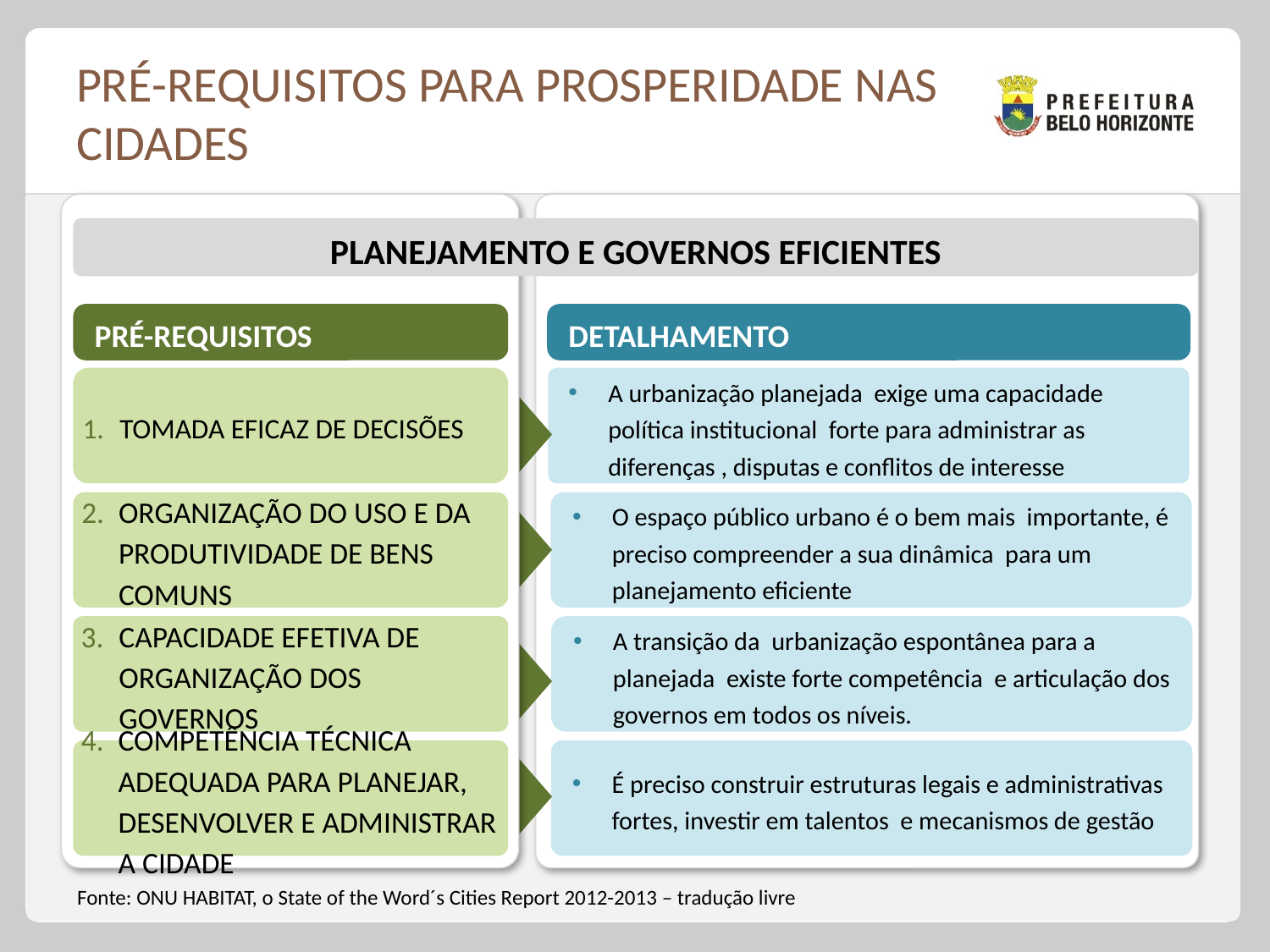

# Pré-requisitos para prosperidade nas cidades

Planejamento e Governos Eficientes
Pré-requisitos
Detalhamento
Tomada eficaz de decisões
A urbanização planejada  exige uma capacidade  política institucional  forte para administrar as diferenças , disputas e conflitos de interesse

Organização do uso e da produtividade de bens comuns
O espaço público urbano é o bem mais  importante, é preciso compreender a sua dinâmica  para um planejamento eficiente

Capacidade efetiva de organização dos governos
A transição da  urbanização espontânea para a planejada  existe forte competência  e articulação dos governos em todos os níveis.

Competência técnica adequada para planejar, desenvolver e administrar a cidade
É preciso construir estruturas legais e administrativas fortes, investir em talentos  e mecanismos de gestão

Fonte: ONU HABITAT, o State of the Word´s Cities Report 2012-2013 – tradução livre